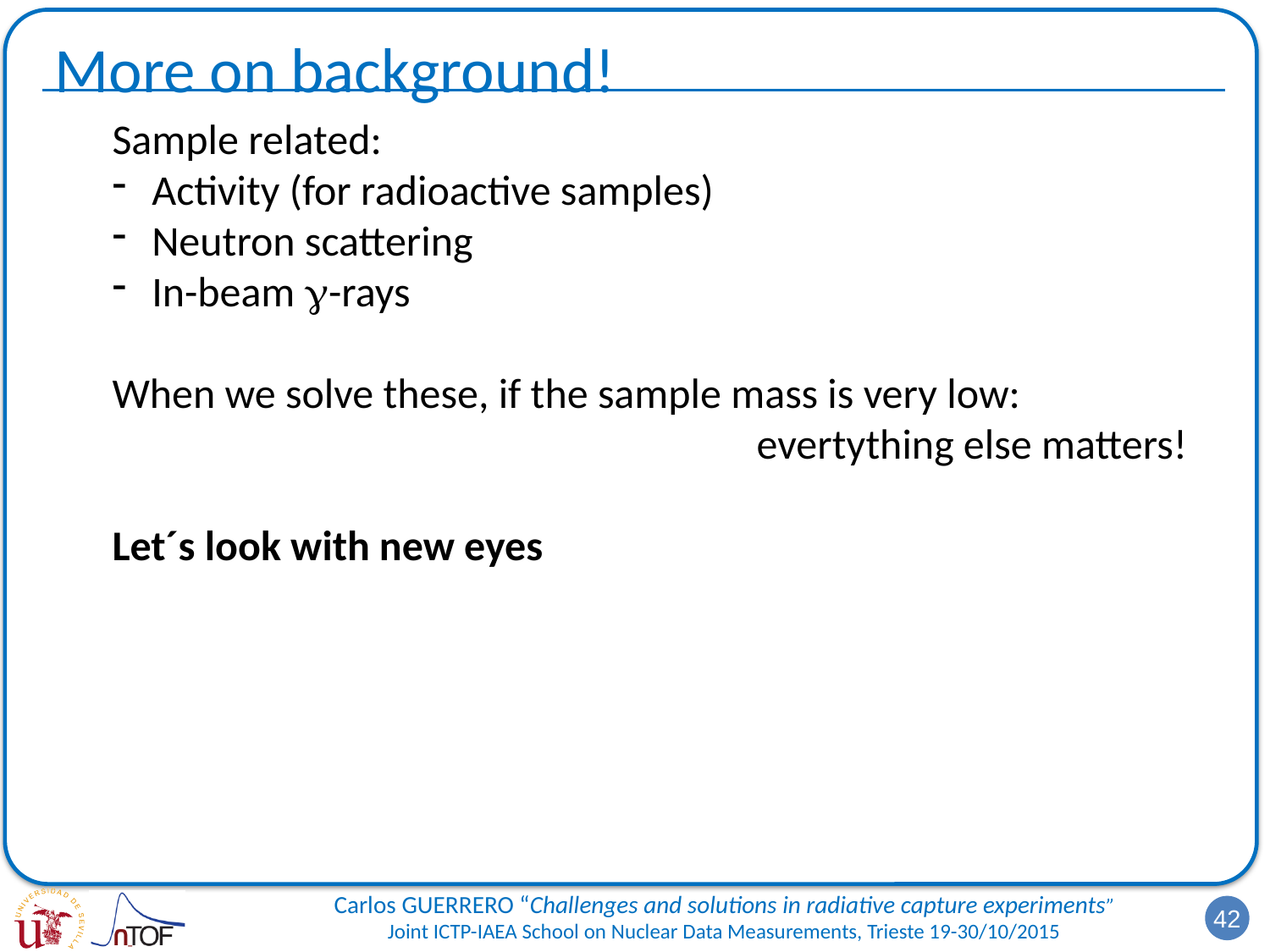

More on background!
Sample related:
Activity (for radioactive samples)
Neutron scattering
In-beam γ-rays

When we solve these, if the sample mass is very low:
					 evertything else matters!

Let´s look with new eyes
42